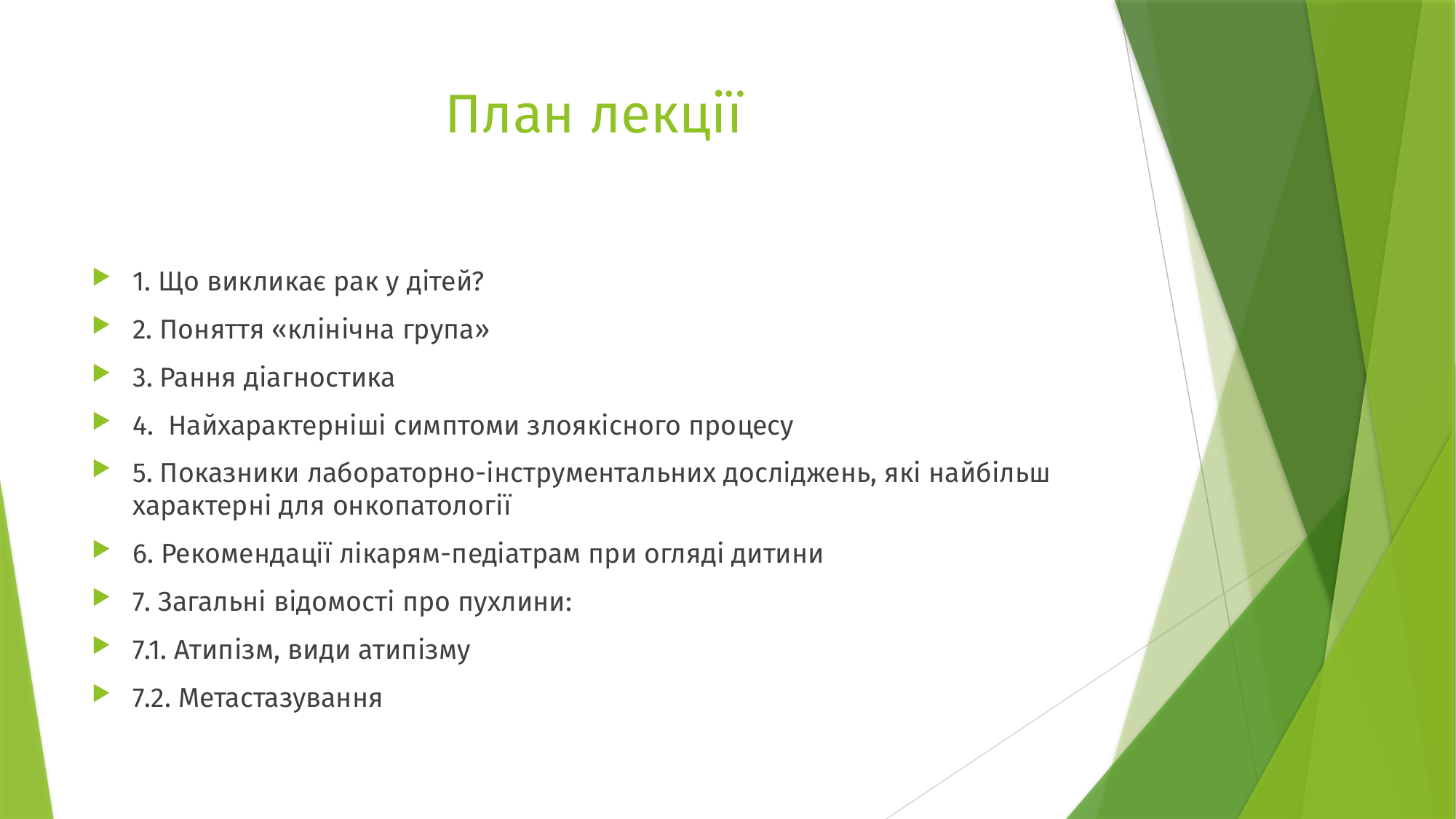

# План лекції
1. Що викликає рак у дітей?
2. Поняття «клінічна група»
3. Рання діагностика
4.  Найхарактерніші симптоми злоякісного процесу
5. Показники лабораторно-інструментальних досліджень, які найбільш характерні для онкопатології
6. Рекомендації лікарям-педіатрам при огляді дитини
7. Загальні відомості про пухлини:
7.1. Атипізм, види атипізму
7.2. Метастазування